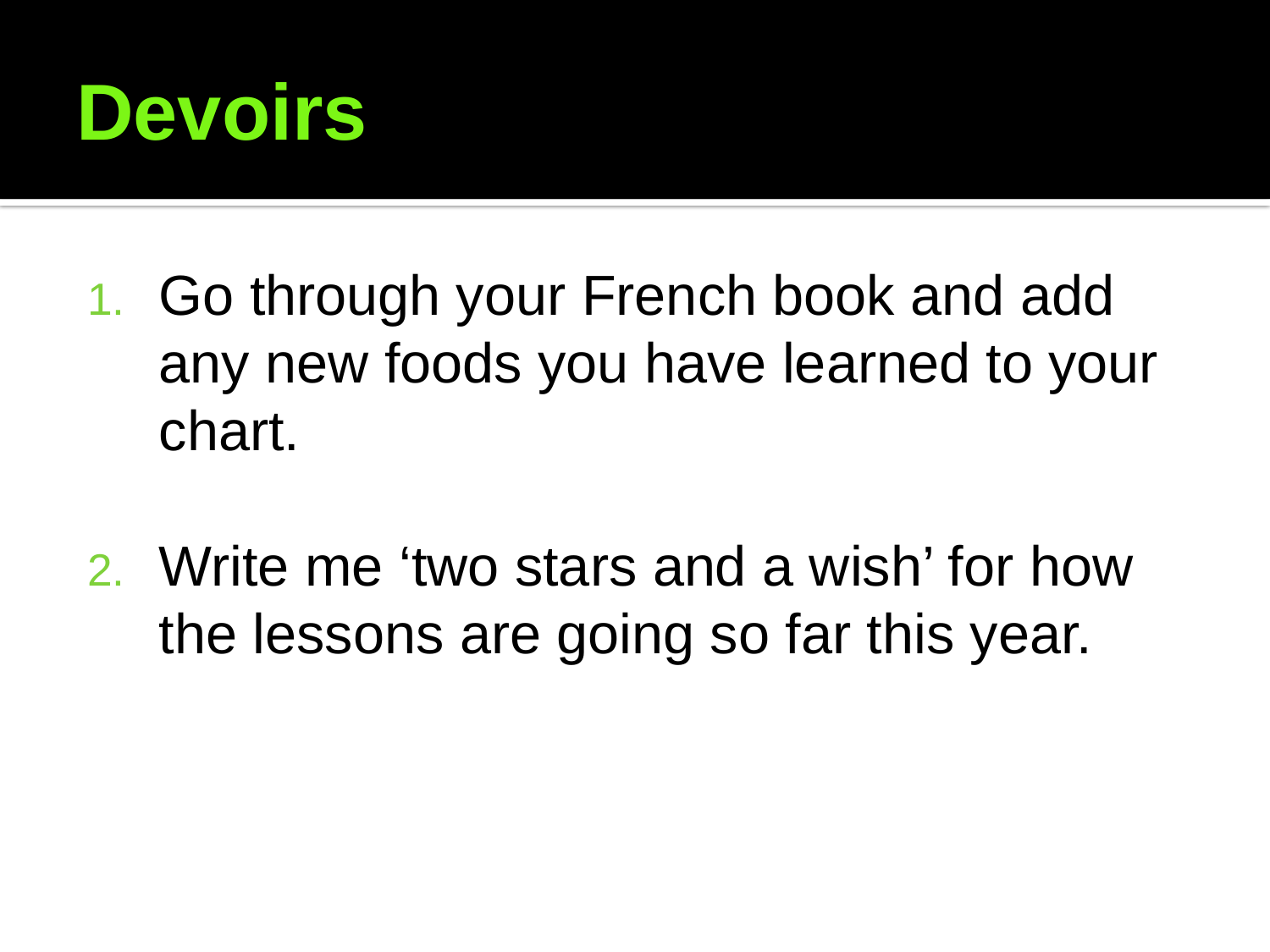

# Devoirs
Go through your French book and add any new foods you have learned to your chart.

Write me ‘two stars and a wish’ for how the lessons are going so far this year.